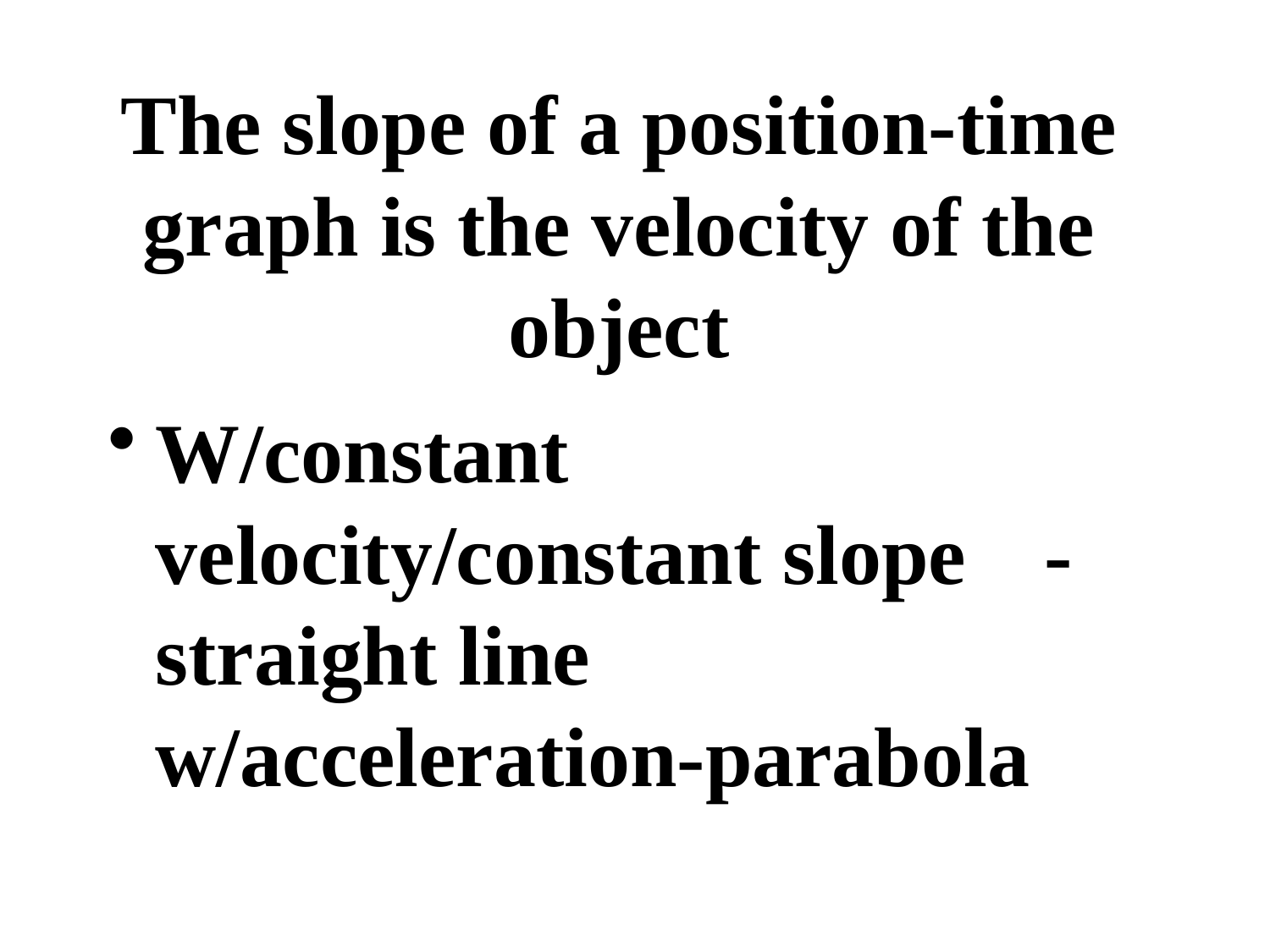

# The slope of a position-time graph is the velocity of the object
W/constant velocity/constant slope	-straight line
w/acceleration-parabola